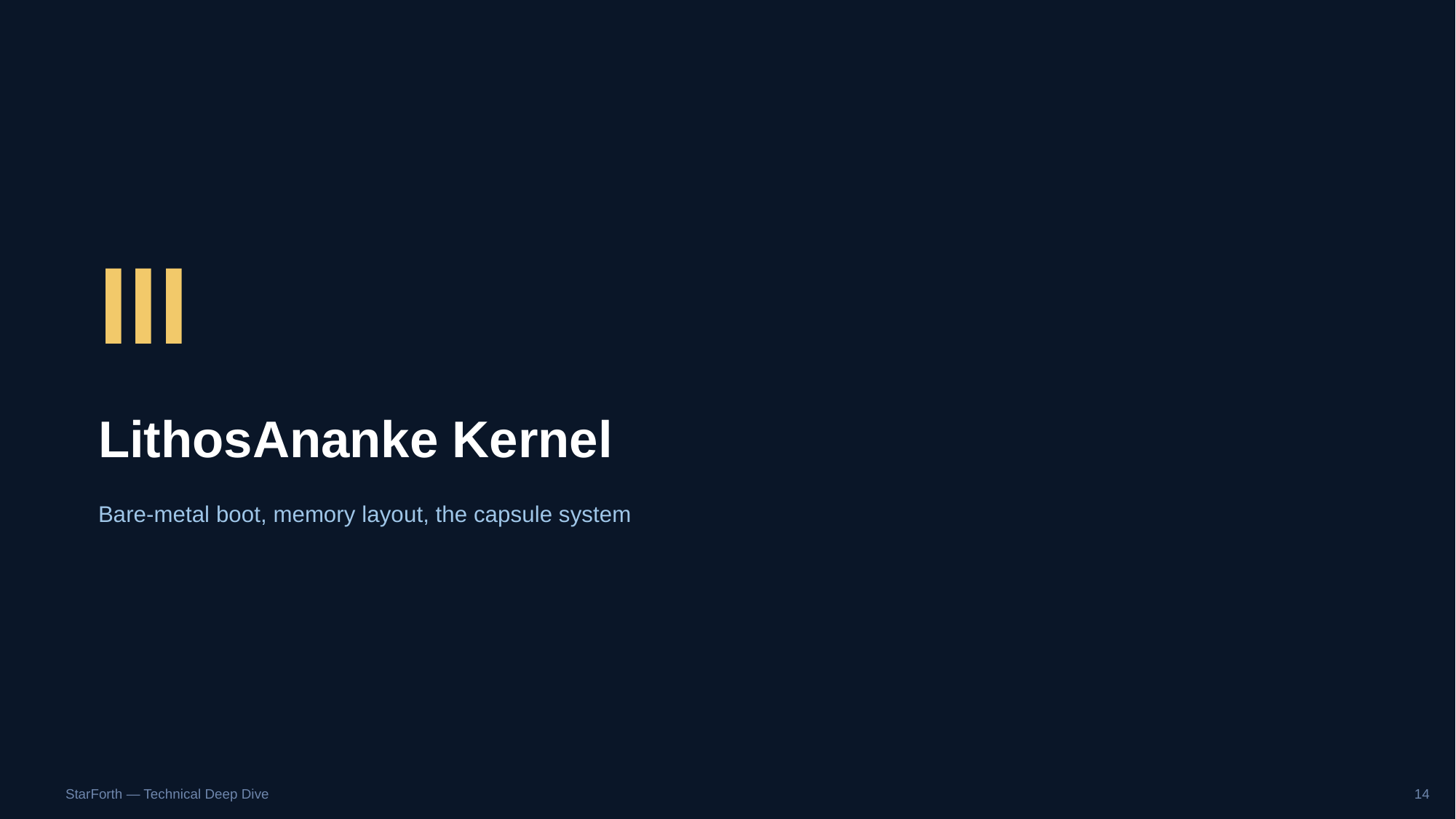

III
LithosAnanke Kernel
Bare-metal boot, memory layout, the capsule system
StarForth — Technical Deep Dive
14